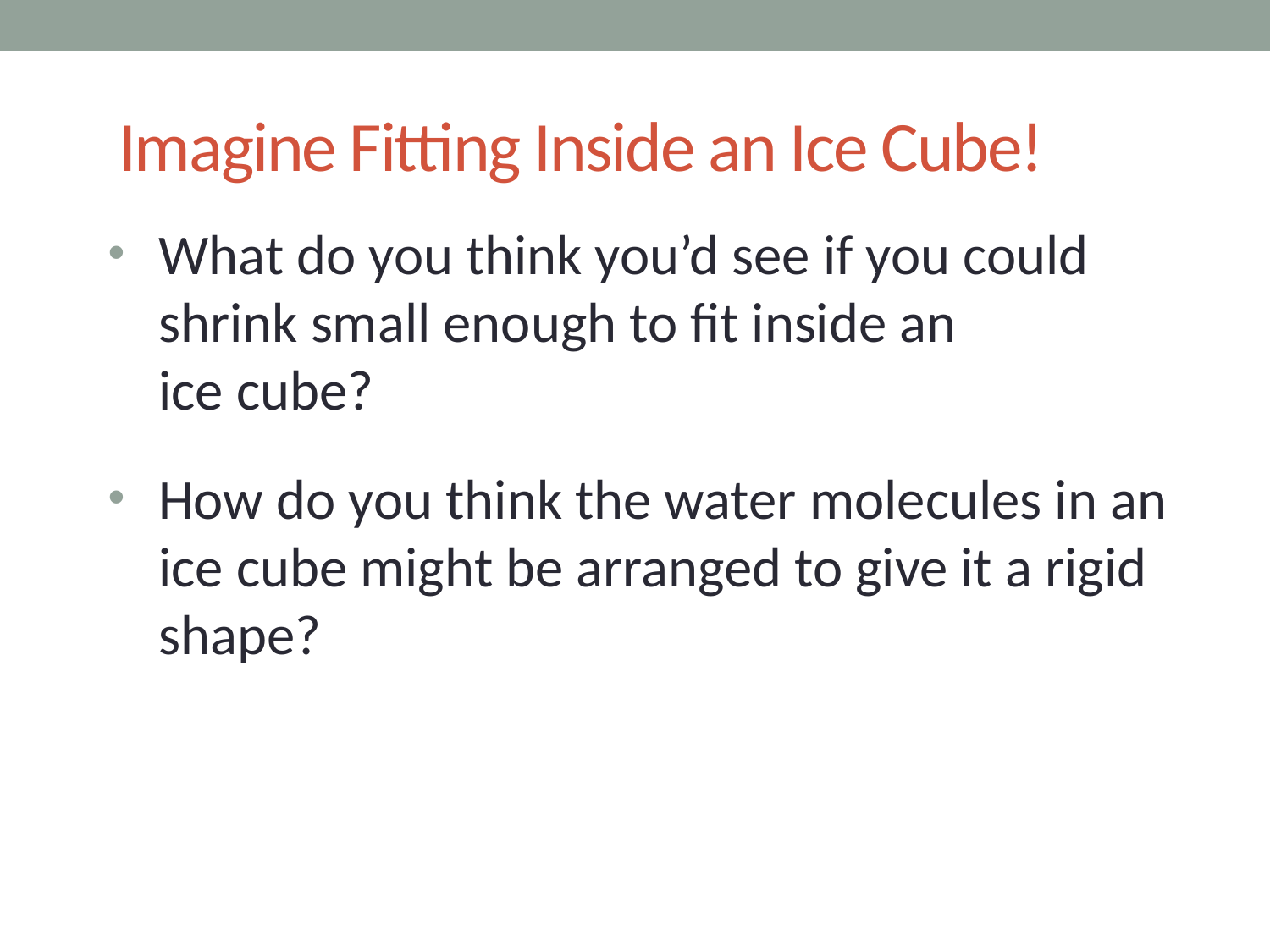

# Imagine Fitting Inside an Ice Cube!
What do you think you’d see if you could shrink small enough to fit inside an
ice cube?
How do you think the water molecules in an ice cube might be arranged to give it a rigid shape?